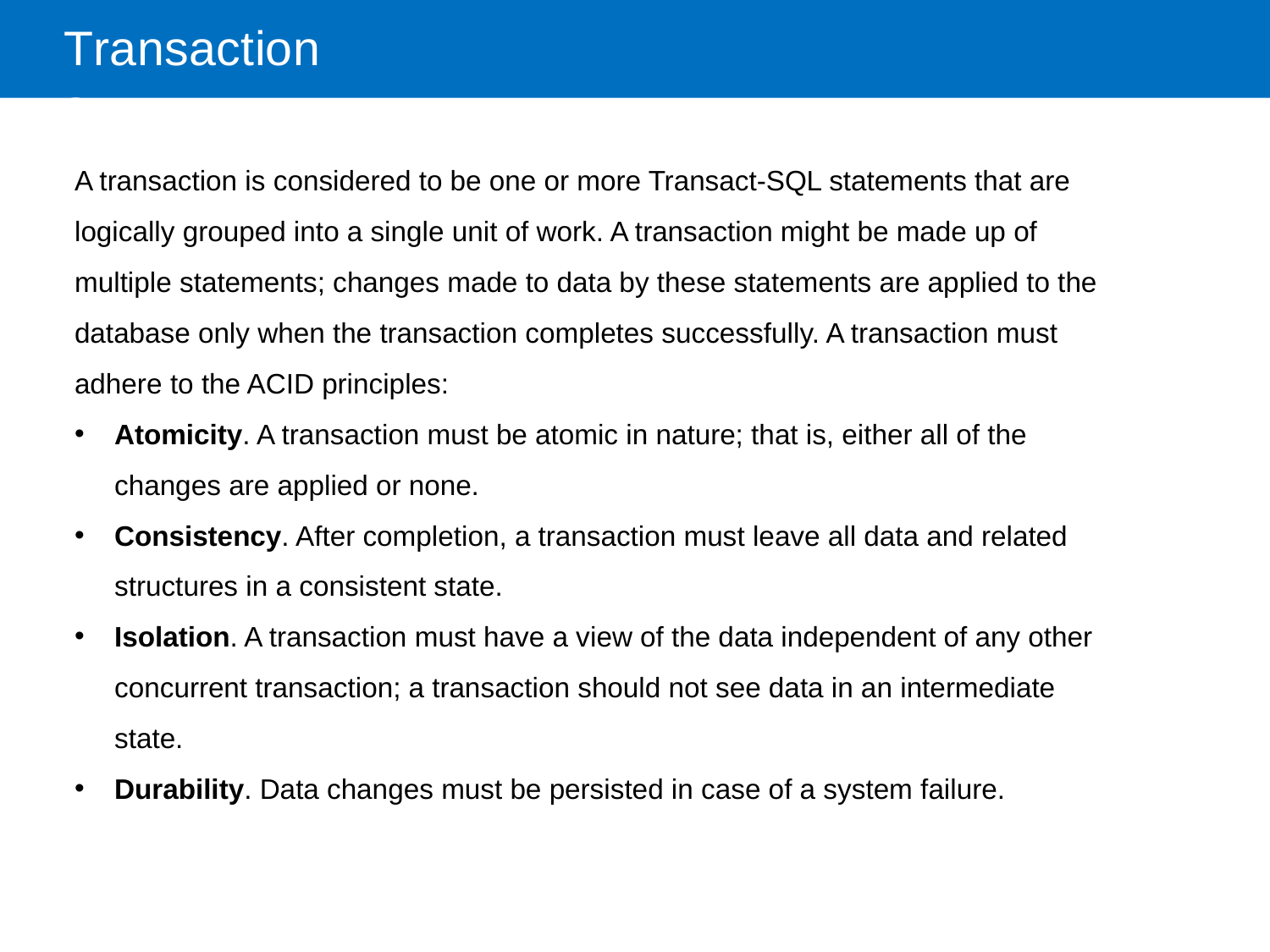

# Transactions
A transaction is considered to be one or more Transact-SQL statements that are logically grouped into a single unit of work. A transaction might be made up of multiple statements; changes made to data by these statements are applied to the database only when the transaction completes successfully. A transaction must adhere to the ACID principles:
Atomicity. A transaction must be atomic in nature; that is, either all of the changes are applied or none.
Consistency. After completion, a transaction must leave all data and related structures in a consistent state.
Isolation. A transaction must have a view of the data independent of any other concurrent transaction; a transaction should not see data in an intermediate state.
Durability. Data changes must be persisted in case of a system failure.